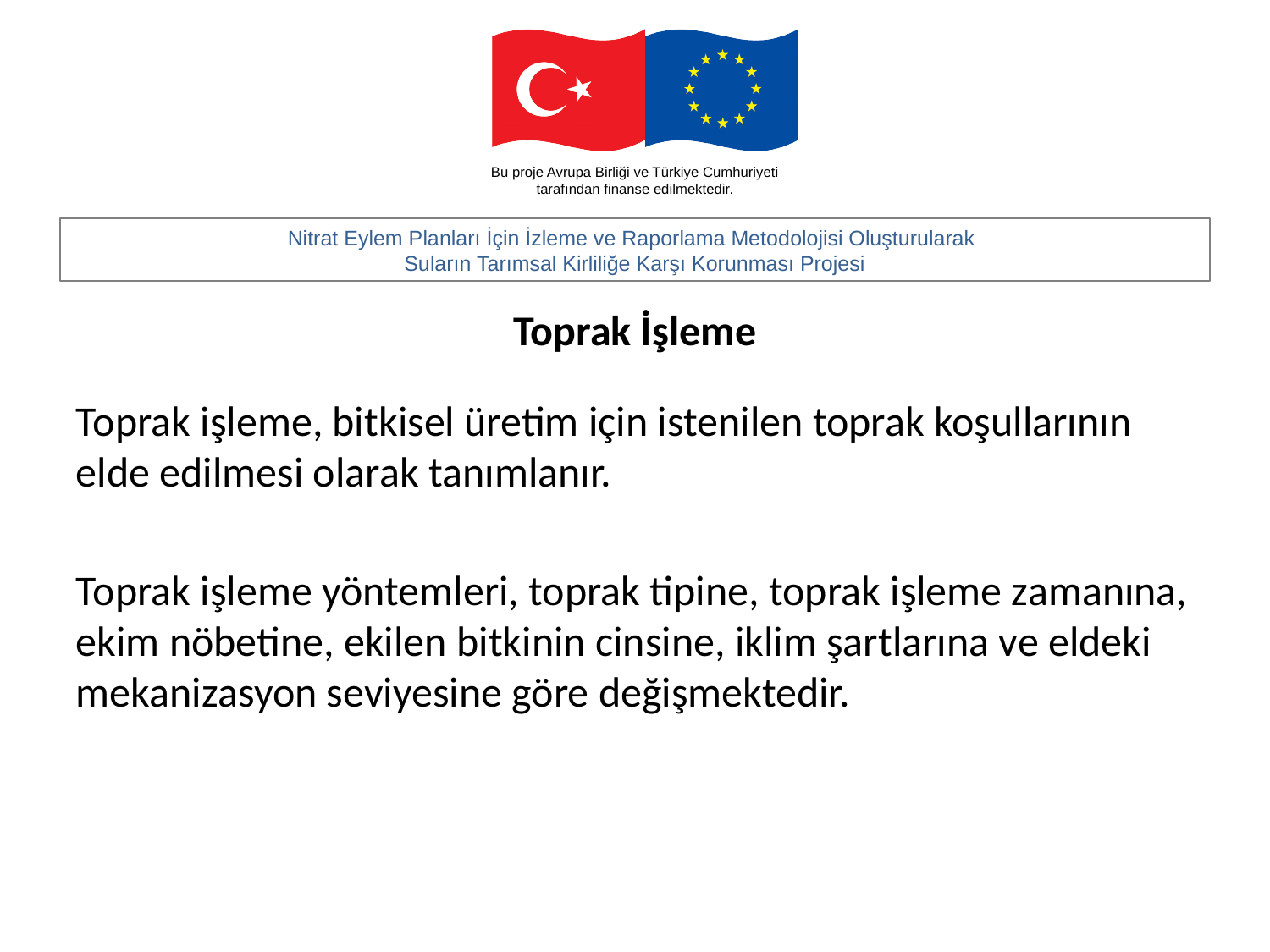

#
Toprak İşleme
Toprak işleme, bitkisel üretim için istenilen toprak koşullarının elde edilmesi olarak tanımlanır.

Toprak işleme yöntemleri, toprak tipine, toprak işleme zamanına, ekim nöbetine, ekilen bitkinin cinsine, iklim şartlarına ve eldeki mekanizasyon seviyesine göre değişmektedir.